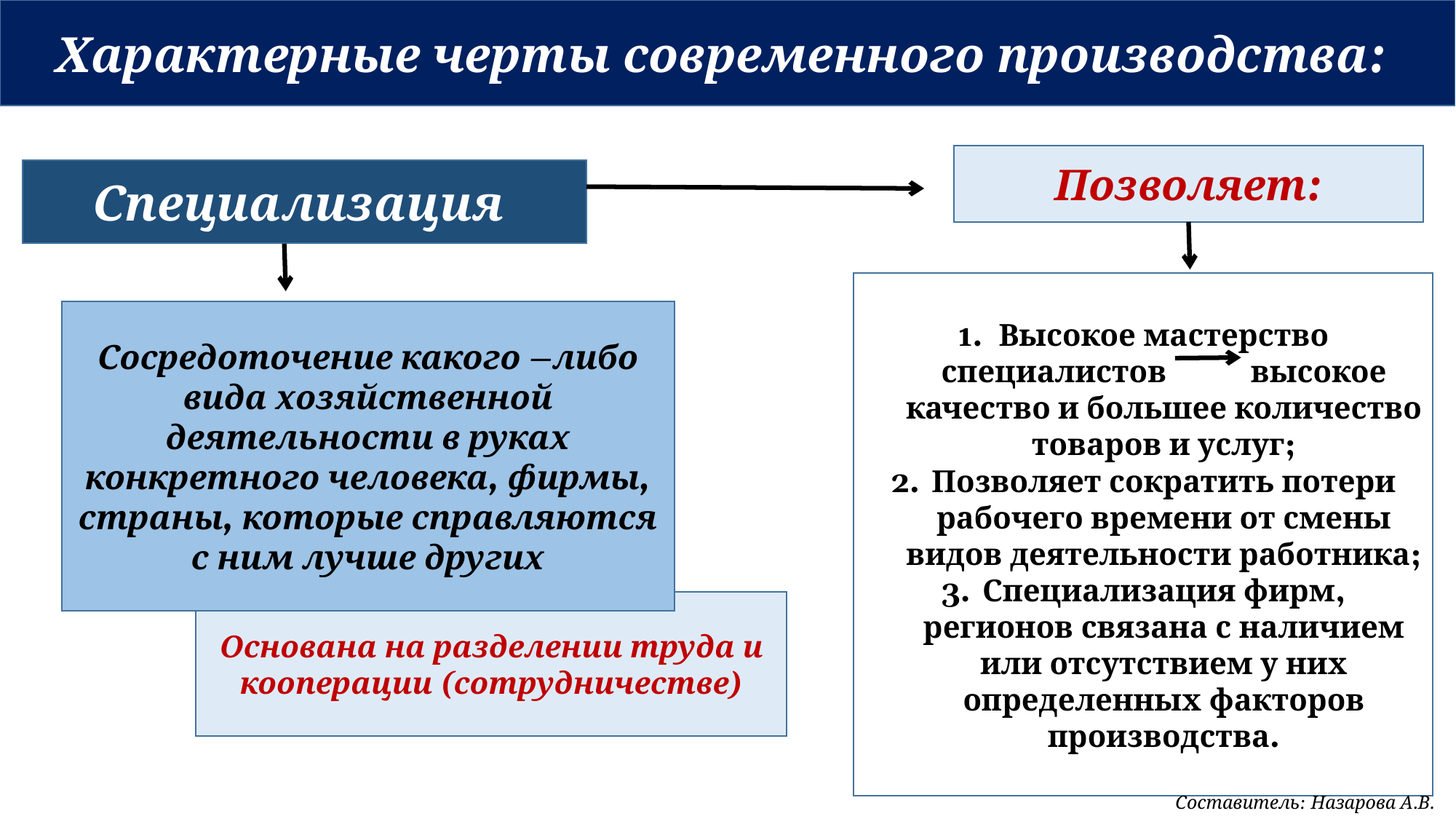

Характерные черты современного производства:
Позволяет:
Специализация
Высокое мастерство специалистов           высокое качество и большее количество товаров и услуг;
Позволяет сократить потери рабочего времени от смены видов деятельности работника;
Специализация фирм, регионов связана с наличием или отсутствием у них определенных факторов производства.
Сосредоточение какого –либо вида хозяйственной деятельности в руках конкретного человека, фирмы, страны, которые справляются с ним лучше других
Основана на разделении труда и кооперации (сотрудничестве)
Составитель: Назарова А.В.